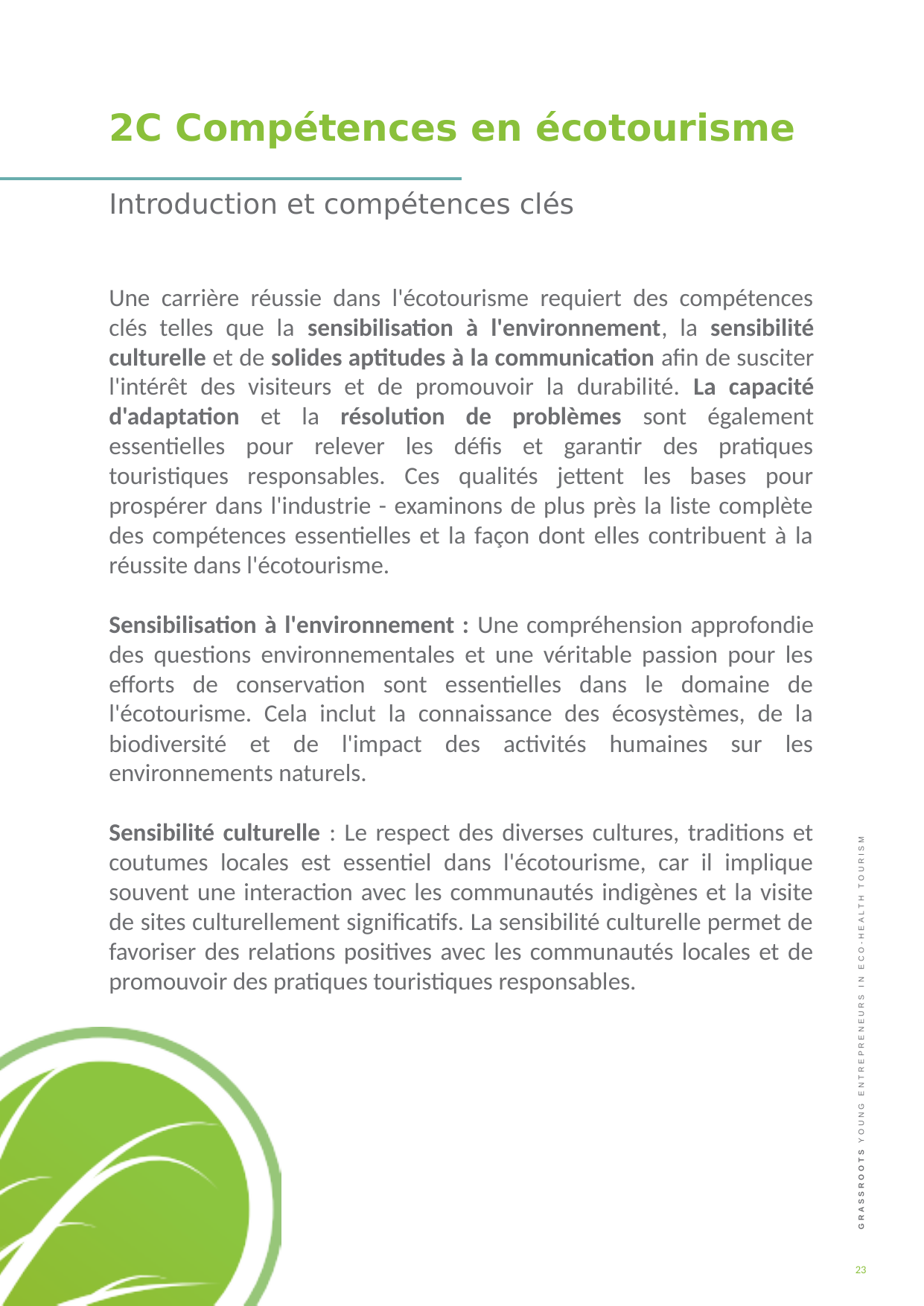

2C Compétences en écotourisme
Introduction et compétences clés
Une carrière réussie dans l'écotourisme requiert des compétences clés telles que la sensibilisation à l'environnement, la sensibilité culturelle et de solides aptitudes à la communication afin de susciter l'intérêt des visiteurs et de promouvoir la durabilité. La capacité d'adaptation et la résolution de problèmes sont également essentielles pour relever les défis et garantir des pratiques touristiques responsables. Ces qualités jettent les bases pour prospérer dans l'industrie - examinons de plus près la liste complète des compétences essentielles et la façon dont elles contribuent à la réussite dans l'écotourisme.

Sensibilisation à l'environnement : Une compréhension approfondie des questions environnementales et une véritable passion pour les efforts de conservation sont essentielles dans le domaine de l'écotourisme. Cela inclut la connaissance des écosystèmes, de la biodiversité et de l'impact des activités humaines sur les environnements naturels.

Sensibilité culturelle : Le respect des diverses cultures, traditions et coutumes locales est essentiel dans l'écotourisme, car il implique souvent une interaction avec les communautés indigènes et la visite de sites culturellement significatifs. La sensibilité culturelle permet de favoriser des relations positives avec les communautés locales et de promouvoir des pratiques touristiques responsables.

23